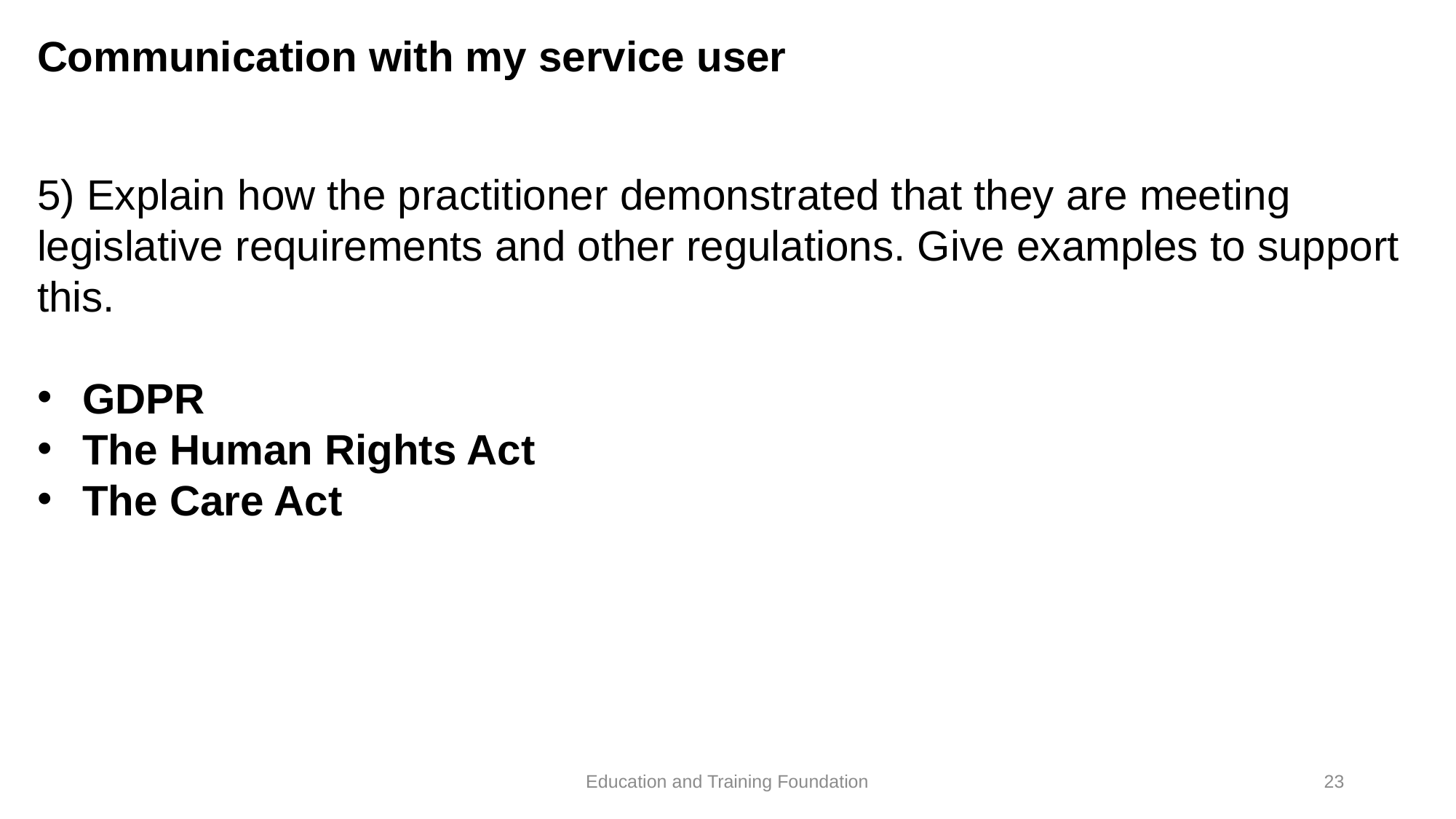

# Communication with my service user
5) Explain how the practitioner demonstrated that they are meeting legislative requirements and other regulations. Give examples to support this.

GDPR
The Human Rights Act
The Care Act
Education and Training Foundation
23